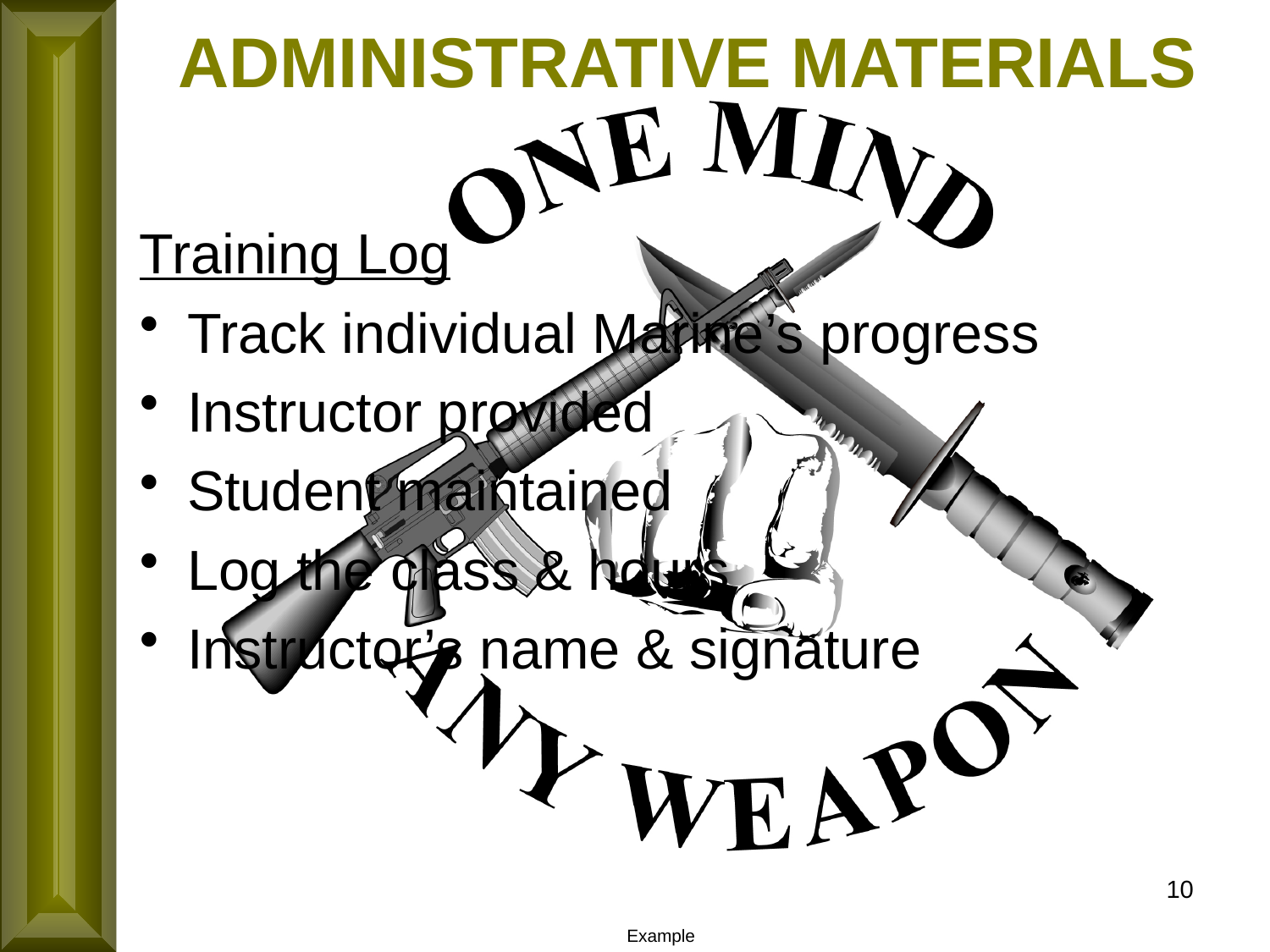

ADMINISTRATIVE MATERIALS
Training Log
Track individual Marine’s progress
Instructor provided
Student maintained
Log the class & hours
Instructor’s name & signature
10
Example